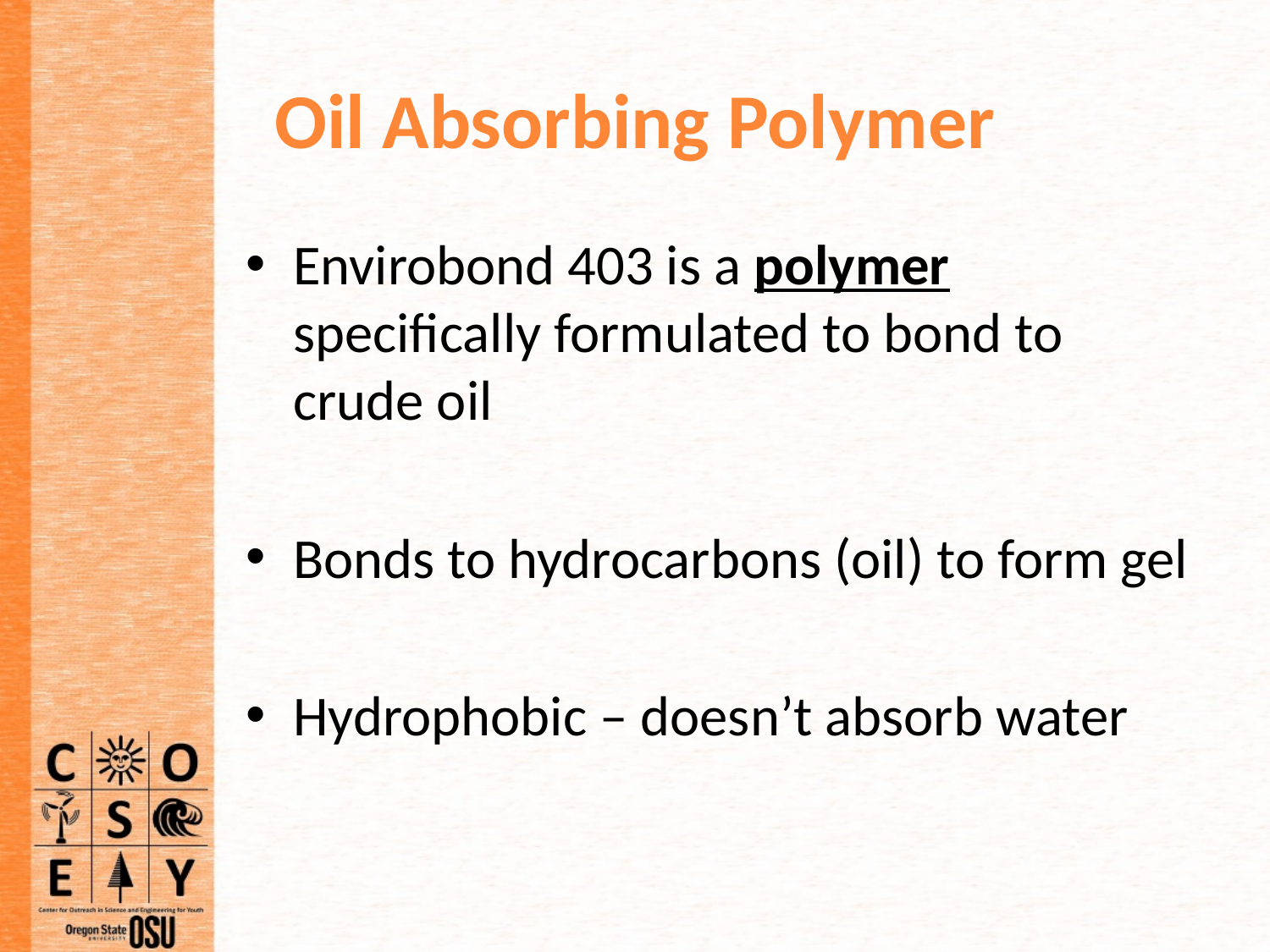

# Oil Absorbing Polymer
Envirobond 403 is a polymer specifically formulated to bond to crude oil

Bonds to hydrocarbons (oil) to form gel

Hydrophobic – doesn’t absorb water